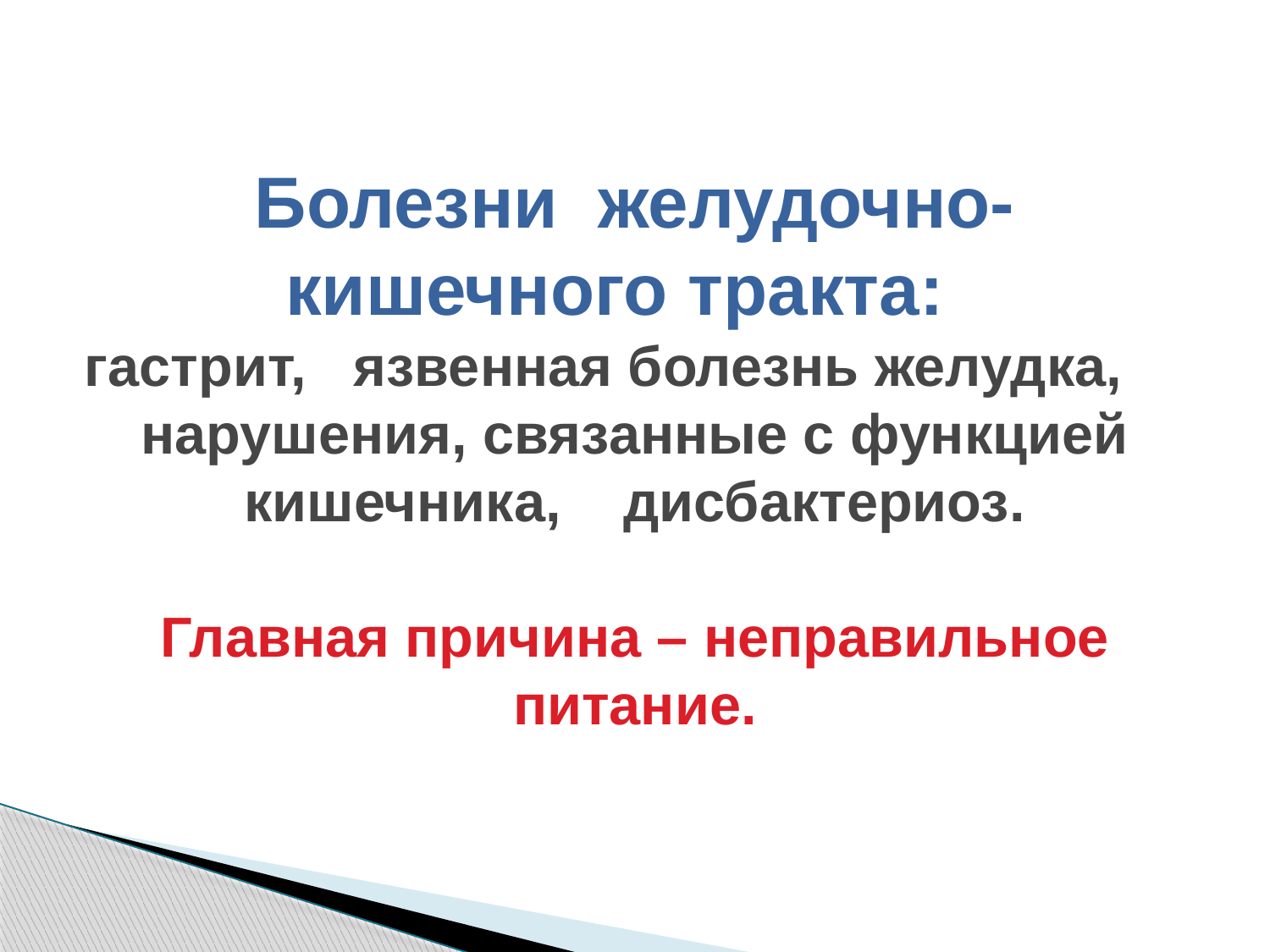

# Болезни  желудочно-кишечного тракта: гастрит,   язвенная болезнь желудка,     нарушения, связанные с функцией кишечника,    дисбактериоз. Главная причина – неправильное питание.